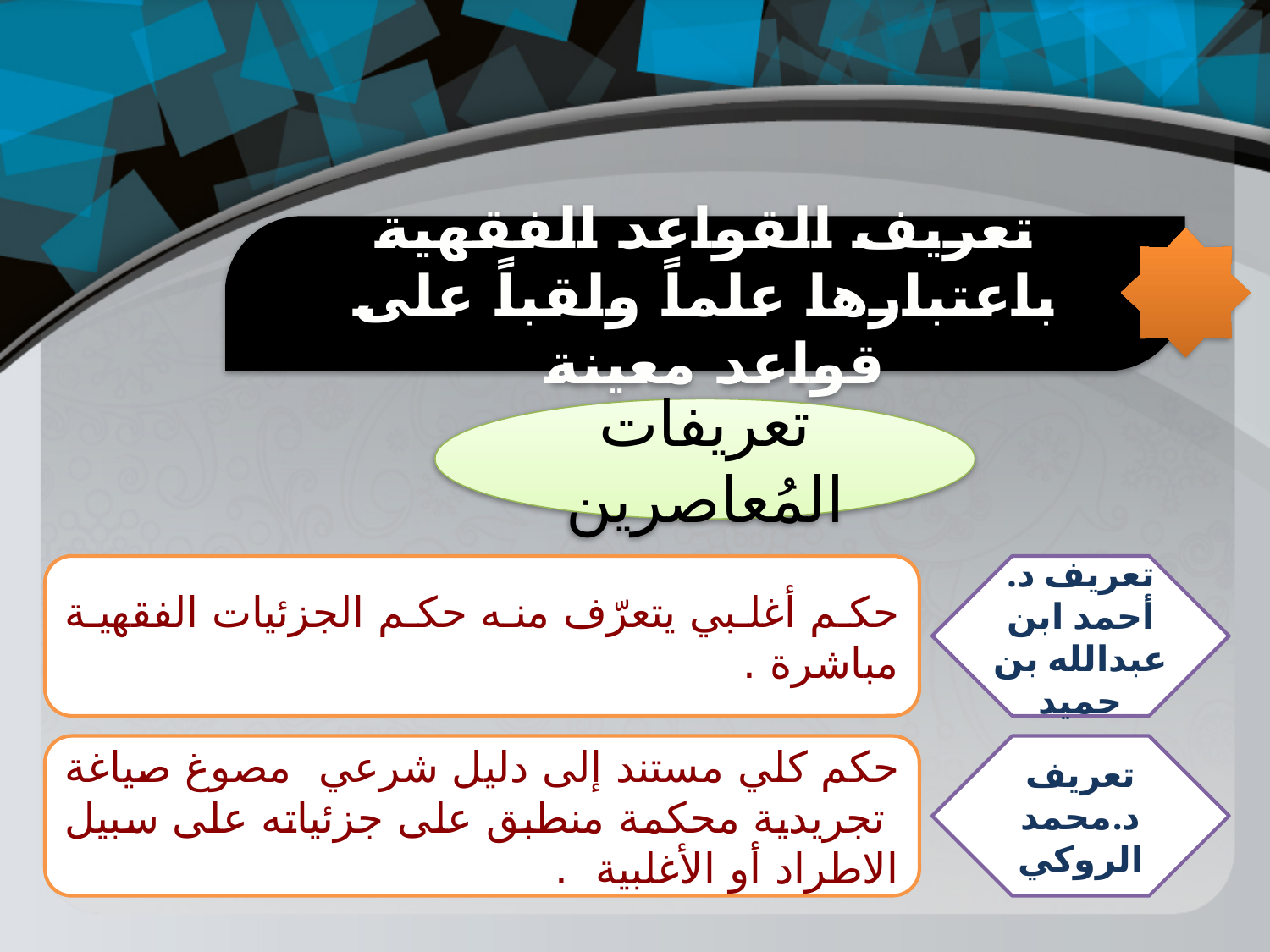

تعريف القواعد الفقهية باعتبارها علماً ولقباً على قواعد معينة

تعريفات المُعاصرين
حكم أغلبي يتعرّف منه حكم الجزئيات الفقهية مباشرة .
تعريف د. أحمد ابن عبدالله بن حميد
حكم كلي مستند إلى دليل شرعي  مصوغ صياغة  تجريدية محكمة منطبق على جزئياته على سبيل الاطراد أو الأغلبية  .
تعريف د.محمد الروكي